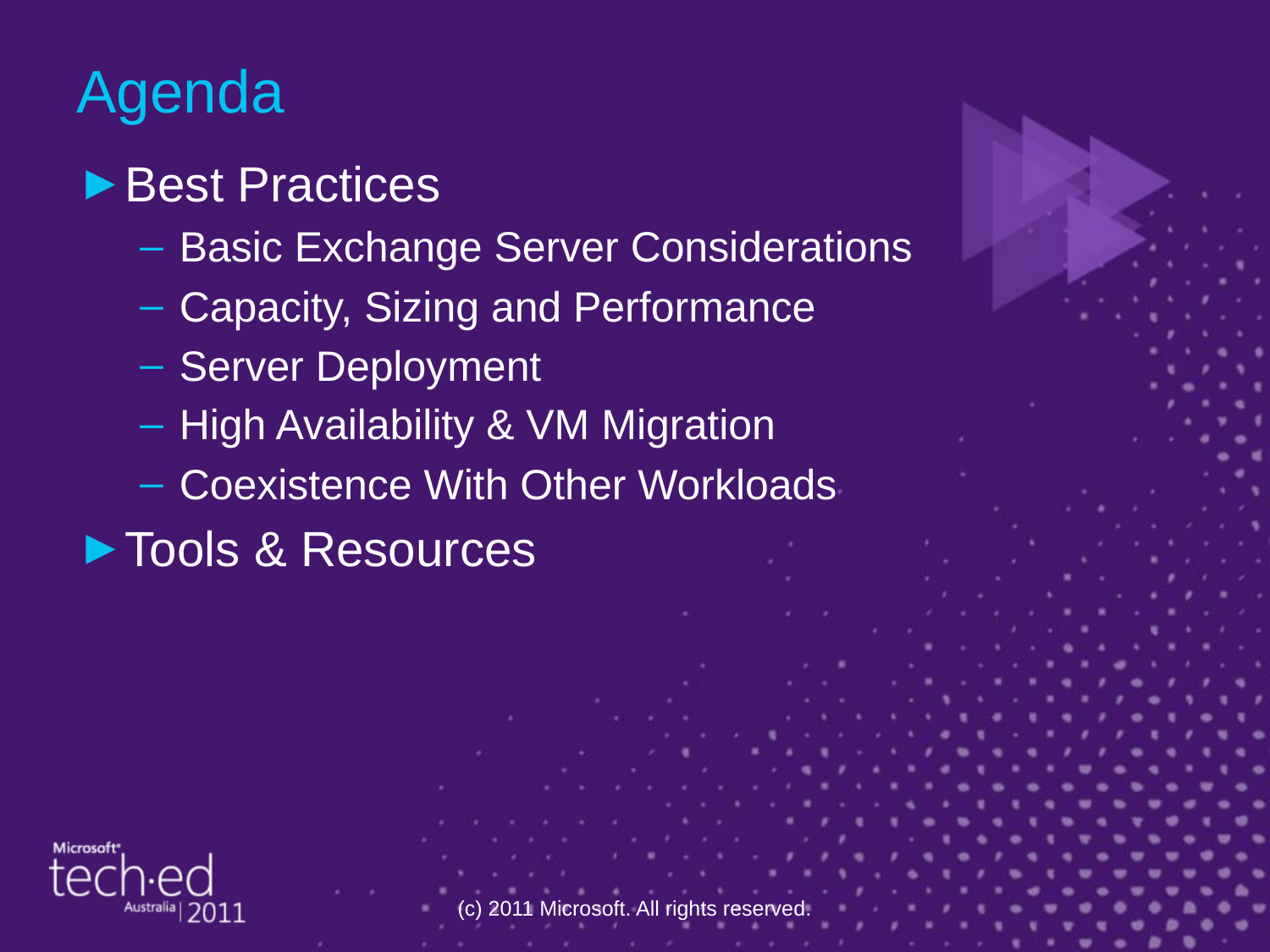

# Agenda
Best Practices
Basic Exchange Server Considerations
Capacity, Sizing and Performance
Server Deployment
High Availability & VM Migration
Coexistence With Other Workloads
Tools & Resources
(c) 2011 Microsoft. All rights reserved.